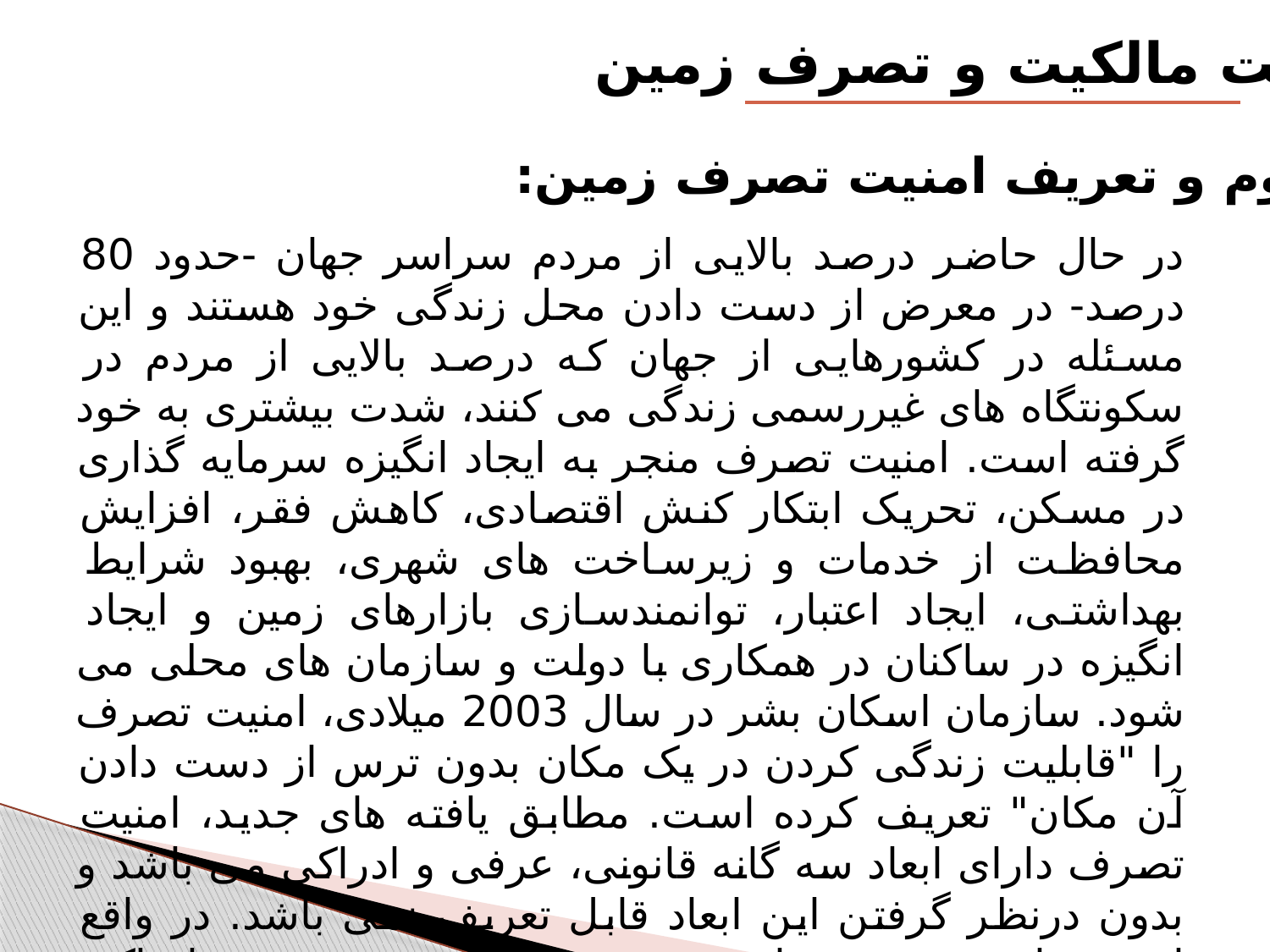

امنیت مالکیت و تصرف زمین
مفهوم و تعریف امنیت تصرف زمین:
	در حال حاضر درصد بالایی از مردم سراسر جهان -حدود 80 درصد- در معرض از دست دادن محل زندگی خود هستند و این مسئله در کشورهایی از جهان که درصد بالایی از مردم در سکونتگاه های غیررسمی زندگی می کنند، شدت بیشتری به خود گرفته است. امنیت تصرف منجر به ایجاد انگیزه سرمایه گذاری در مسکن، تحریک ابتکار کنش اقتصادی، کاهش فقر، افزایش محافظت از خدمات و زیرساخت های شهری، بهبود شرایط بهداشتی، ایجاد اعتبار، توانمندسازی بازارهای زمین و ایجاد انگیزه در ساکنان در همکاری با دولت و سازمان های محلی می شود. سازمان اسکان بشر در سال 2003 میلادی، امنیت تصرف را "قابلیت زندگی کردن در یک مکان بدون ترس از دست دادن آن مکان" تعریف کرده است. مطابق یافته های جدید، امنیت تصرف دارای ابعاد سه گانه قانونی، عرفی و ادراکی می باشد و بدون درنظر گرفتن این ابعاد قابل تعریف نمی باشد. در واقع امروزه امنیت تصرف از سه بعد قانونی، غیررسمی و ادراکی تعریف می شود که در زیر به ترتیب به هر یک از آن ها اشاره می شود.